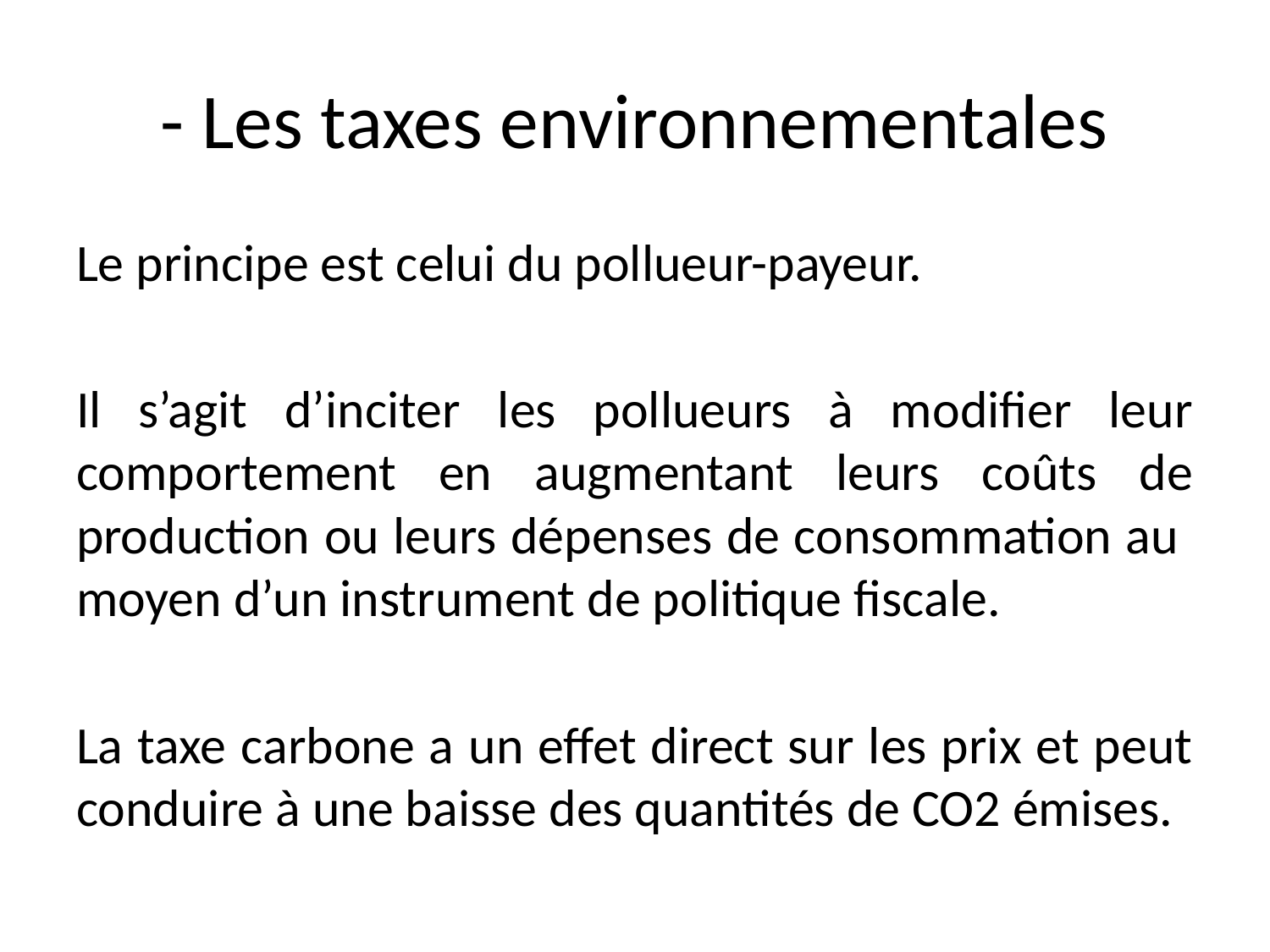

# - Les taxes environnementales
Le principe est celui du pollueur-payeur.

Il s’agit d’inciter les pollueurs à modifier leur comportement en augmentant leurs coûts de production ou leurs dépenses de consommation au  moyen d’un instrument de politique fiscale.

La taxe carbone a un effet direct sur les prix et peut conduire à une baisse des quantités de CO2 émises.